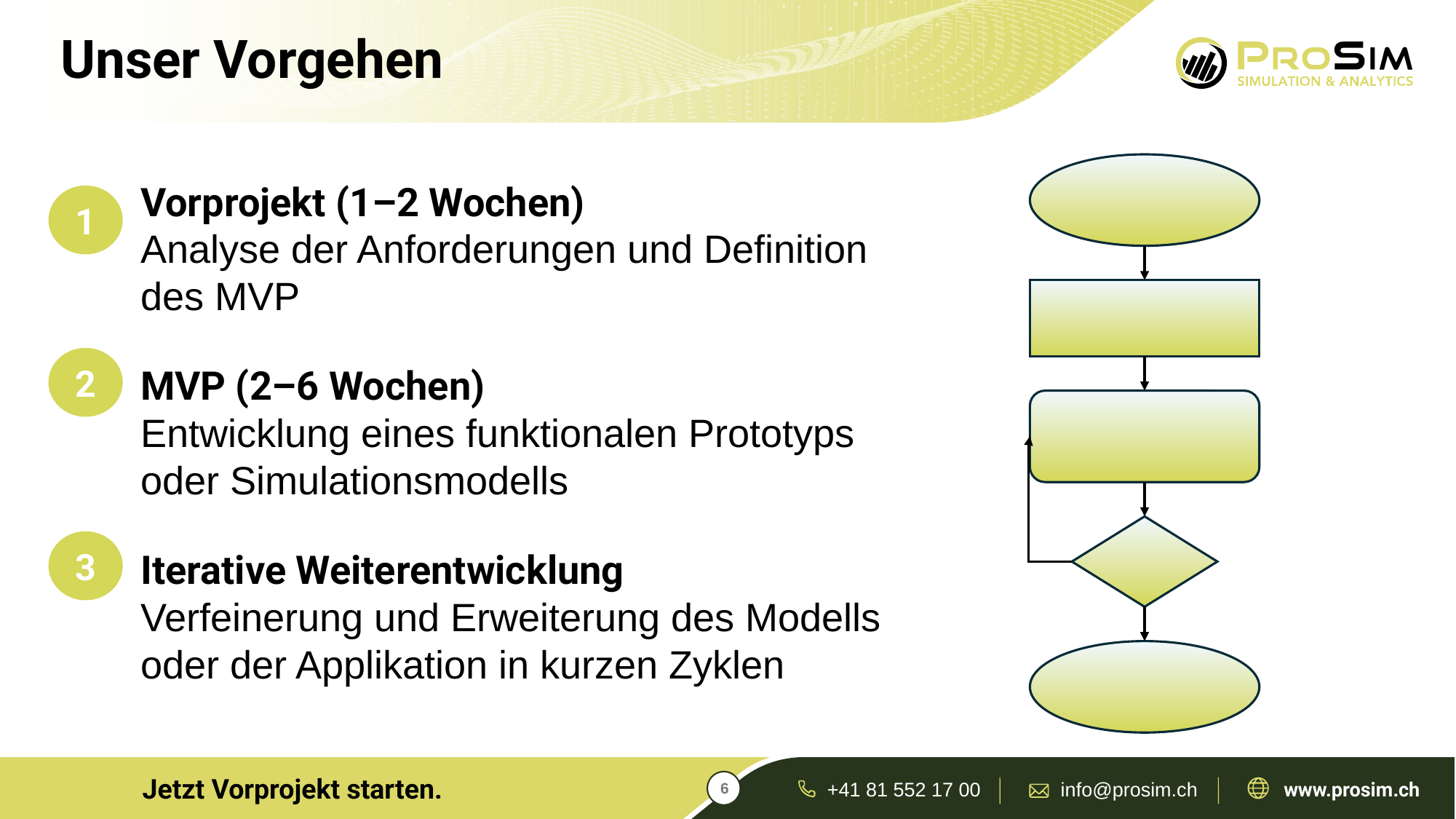

# Unser Vorgehen

Vorprojekt (1–2 Wochen)
Analyse der Anforderungen und Definition des MVP
MVP (2–6 Wochen)
Entwicklung eines funktionalen Prototyps oder Simulationsmodells
Iterative Weiterentwicklung
Verfeinerung und Erweiterung des Modells oder der Applikation in kurzen Zyklen
1

2

3

Jetzt Vorprojekt starten.
6